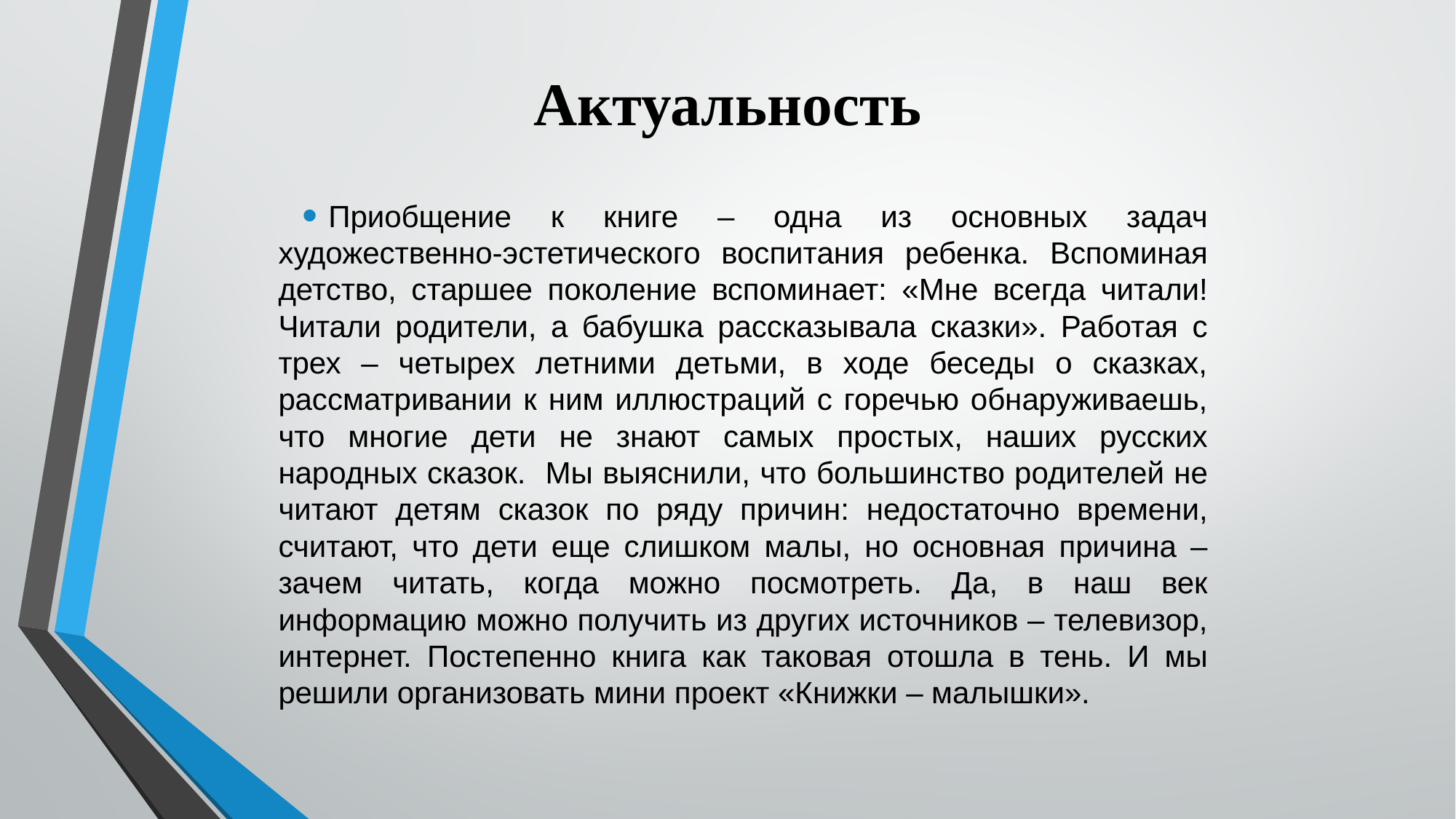

# Актуальность
Приобщение к книге – одна из основных задач художественно-эстетического воспитания ребенка. Вспоминая детство, старшее поколение вспоминает: «Мне всегда читали! Читали родители, а бабушка рассказывала сказки». Работая с трех – четырех летними детьми, в ходе беседы о сказках, рассматривании к ним иллюстраций с горечью обнаруживаешь, что многие дети не знают самых простых, наших русских народных сказок.  Мы выяснили, что большинство родителей не читают детям сказок по ряду причин: недостаточно времени, считают, что дети еще слишком малы, но основная причина – зачем читать, когда можно посмотреть. Да, в наш век информацию можно получить из других источников – телевизор, интернет. Постепенно книга как таковая отошла в тень. И мы решили организовать мини проект «Книжки – малышки».